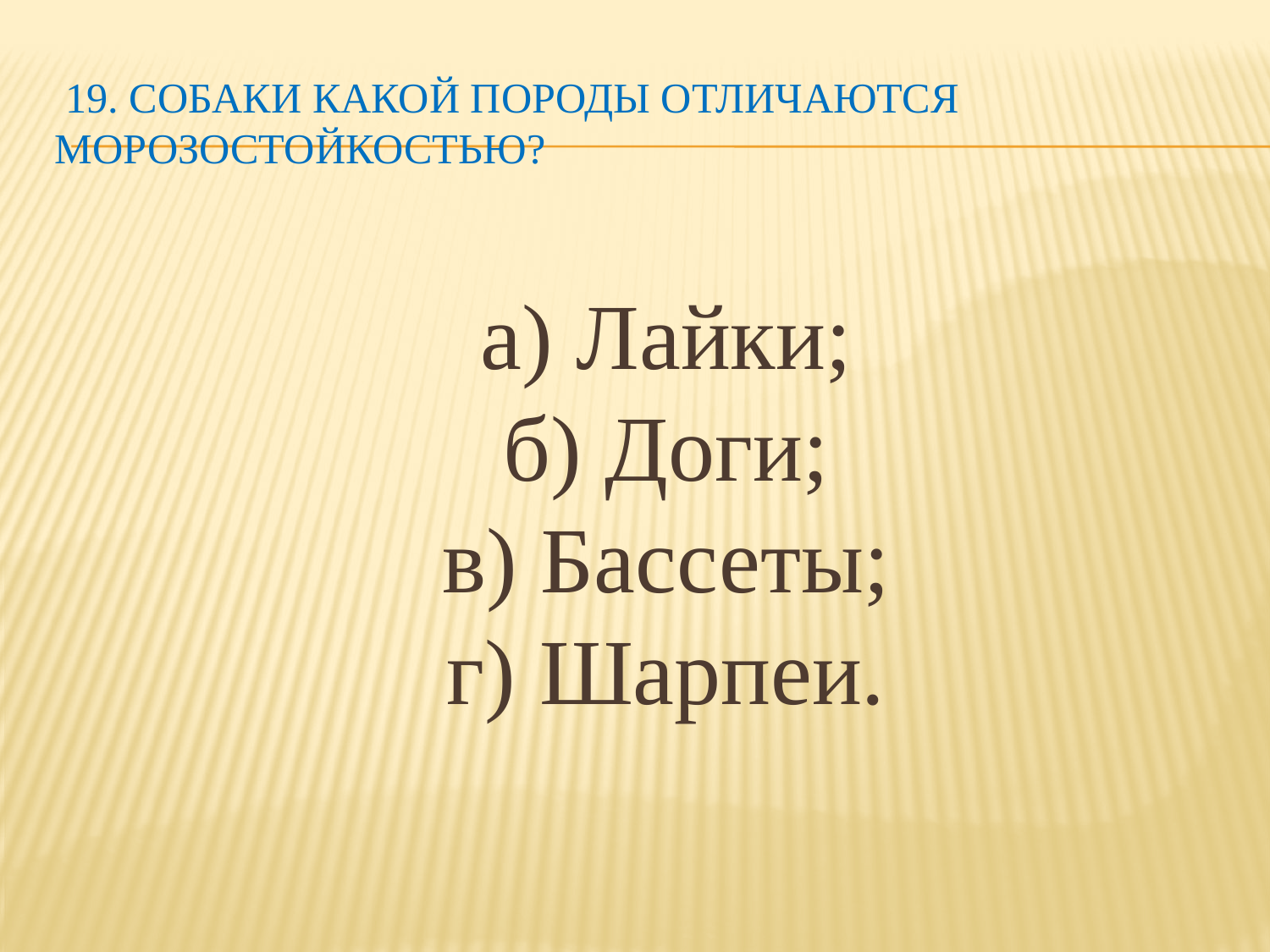

# 19. Собаки какой породы отличаются морозостойкостью?
а) Лайки;
б) Доги;
в) Бассеты;
г) Шарпеи.